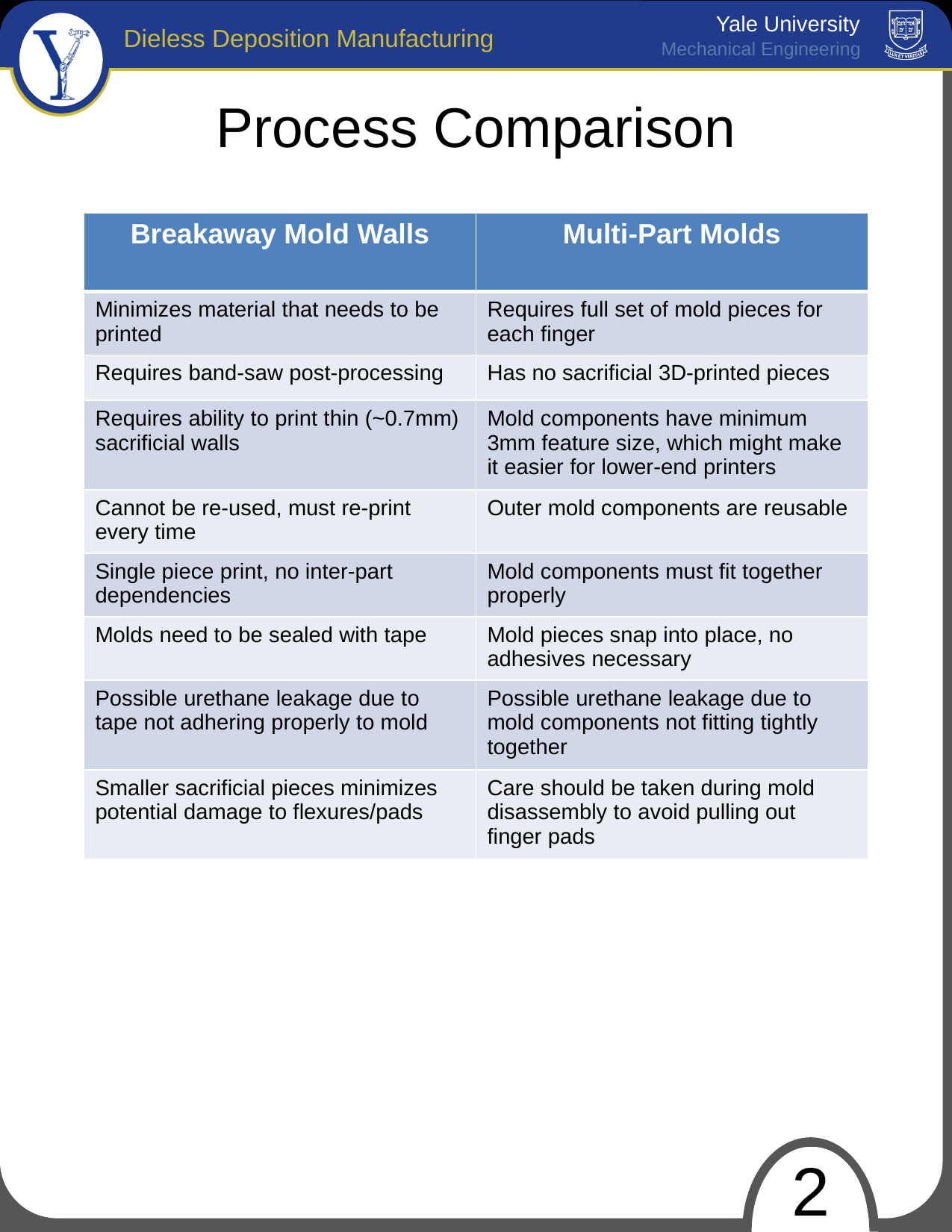

# Process Comparison
| Breakaway Mold Walls | Multi-Part Molds |
| --- | --- |
| Minimizes material that needs to be printed | Requires full set of mold pieces for each finger |
| Requires band-saw post-processing | Has no sacrificial 3D-printed pieces |
| Requires ability to print thin (~0.7mm) sacrificial walls | Mold components have minimum 3mm feature size, which might make it easier for lower-end printers |
| Cannot be re-used, must re-print every time | Outer mold components are reusable |
| Single piece print, no inter-part dependencies | Mold components must fit together properly |
| Molds need to be sealed with tape | Mold pieces snap into place, no adhesives necessary |
| Possible urethane leakage due to tape not adhering properly to mold | Possible urethane leakage due to mold components not fitting tightly together |
| Smaller sacrificial pieces minimizes potential damage to flexures/pads | Care should be taken during mold disassembly to avoid pulling out finger pads |
2